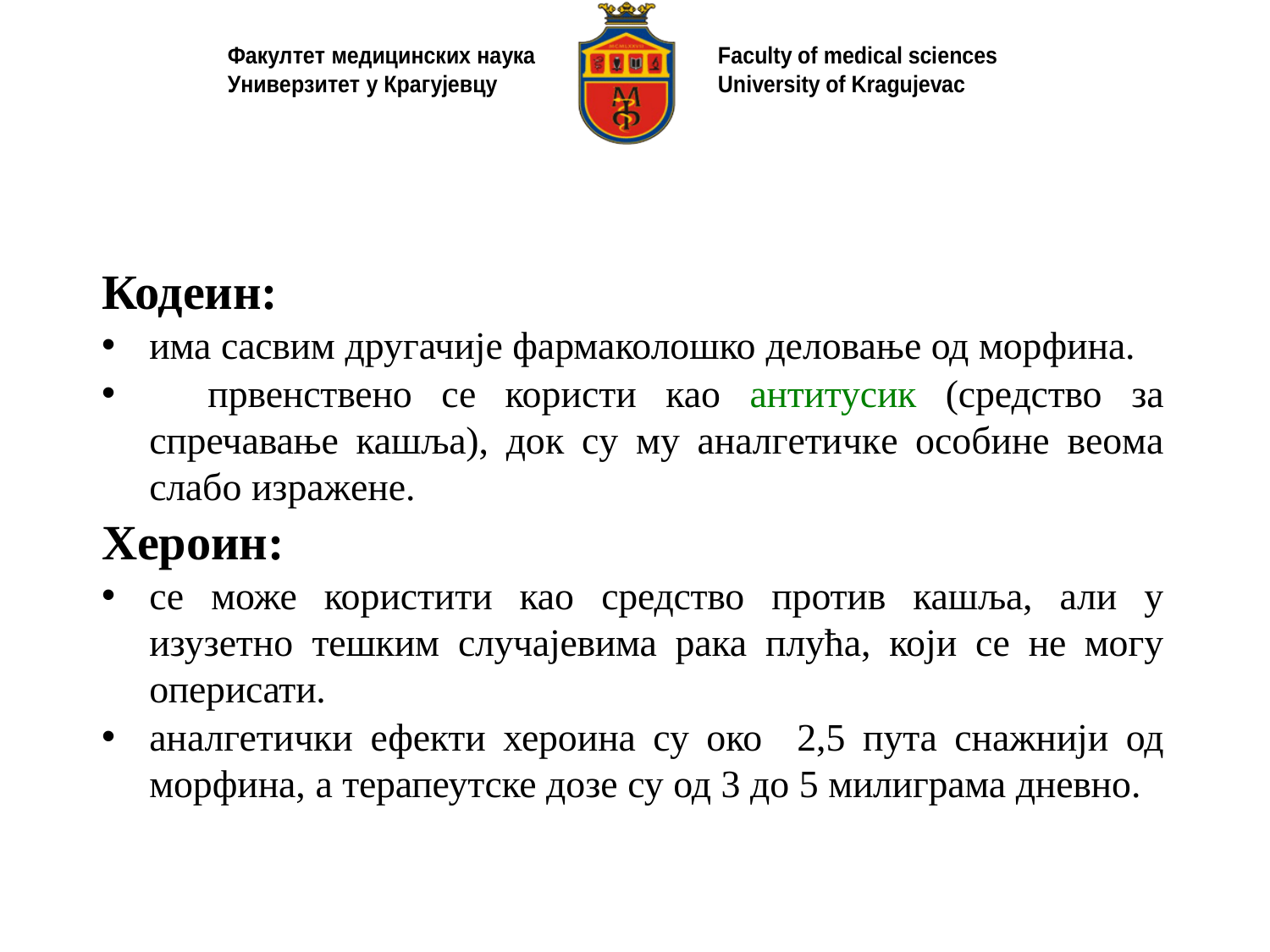

#
Кодеин:
има сасвим другачије фармаколошко деловање од морфина.
  првенствено се користи као антитусик (средство за спречавање кашља), док су му аналгетичке особине веома слабо изражене.
Хероин:
се може користити као средство против кашља, али у изузетно тешким случајевима рака плућа, који се не могу оперисати.
аналгетички ефекти хероина су око  2,5 пута снажнији од морфина, а терапеутске дозе су од 3 до 5 милиграма дневно.